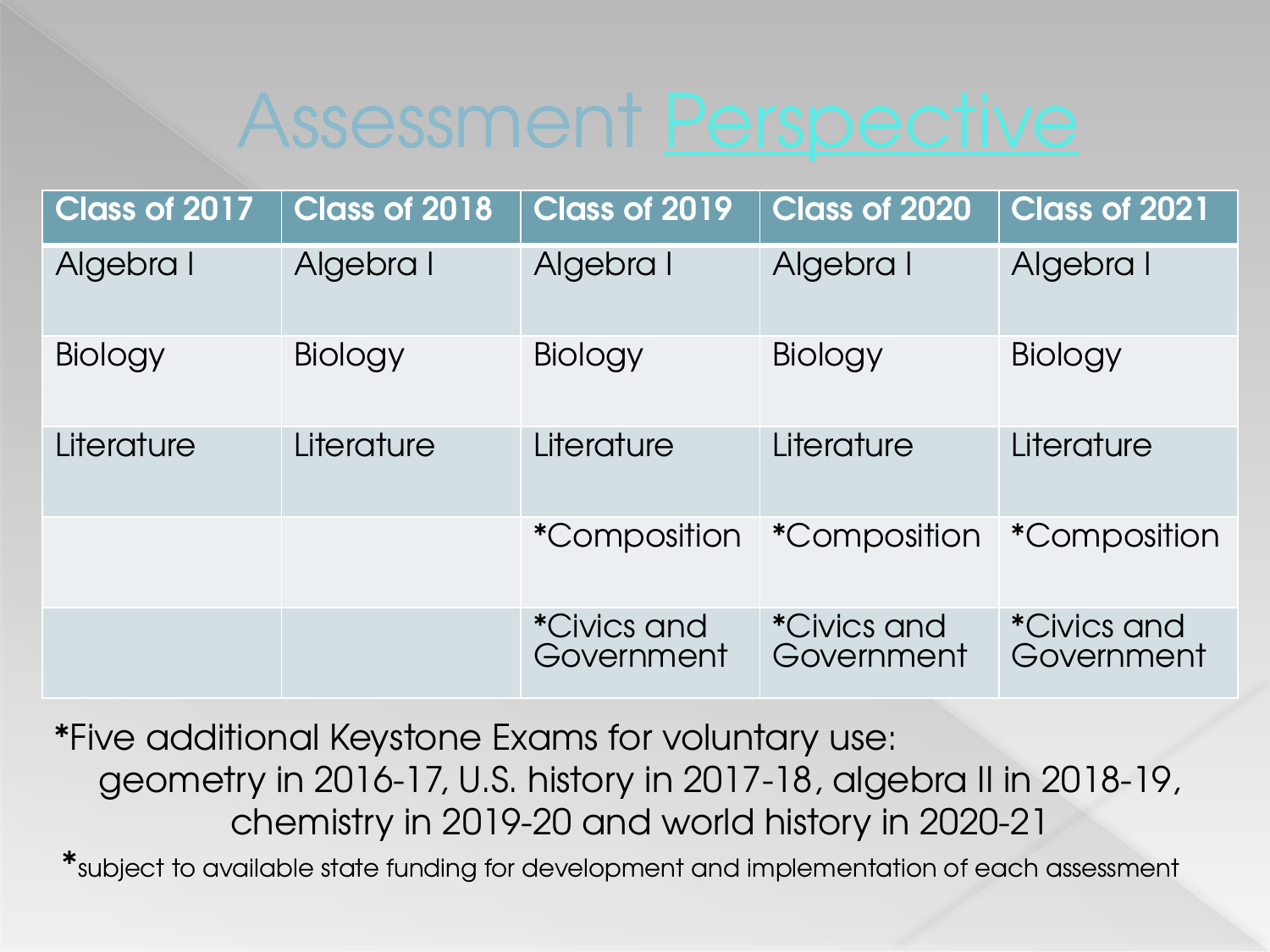

# Assessment Perspective
| Class of 2017 | Class of 2018 | Class of 2019 | Class of 2020 | Class of 2021 |
| --- | --- | --- | --- | --- |
| Algebra I | Algebra I | Algebra I | Algebra I | Algebra I |
| Biology | Biology | Biology | Biology | Biology |
| Literature | Literature | Literature | Literature | Literature |
|  |  | \*Composition | \*Composition | \*Composition |
|  |  | \*Civics and Government | \*Civics and Government | \*Civics and Government |
*Five additional Keystone Exams for voluntary use:
geometry in 2016-17, U.S. history in 2017-18, algebra II in 2018-19, chemistry in 2019-20 and world history in 2020-21
 *subject to available state funding for development and implementation of each assessment